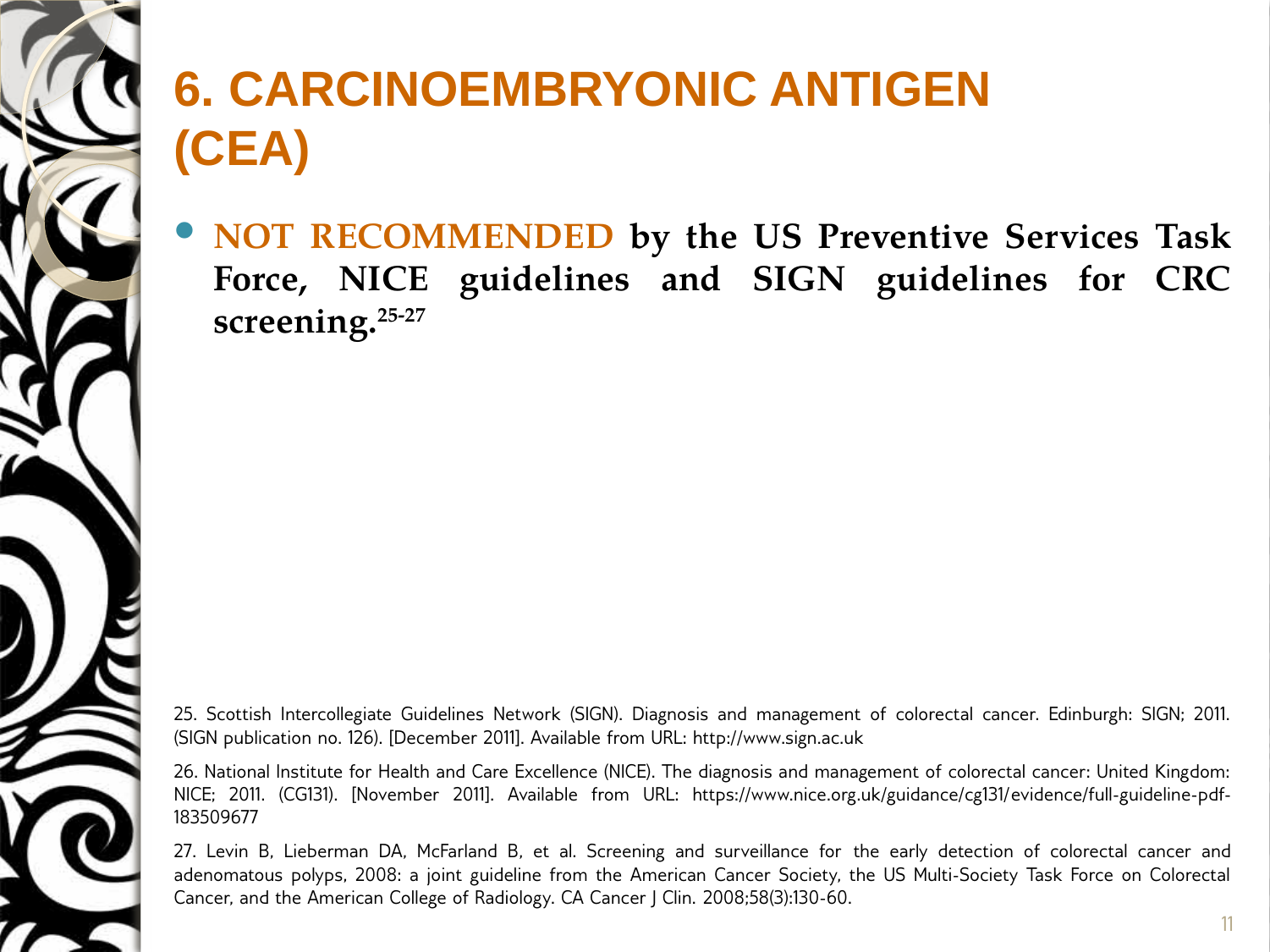

6. CARCINOEMBRYONIC ANTIGEN (CEA)
NOT RECOMMENDED by the US Preventive Services Task Force, NICE guidelines and SIGN guidelines for CRC screening.25-27

25. Scottish Intercollegiate Guidelines Network (SIGN). Diagnosis and management of colorectal cancer. Edinburgh: SIGN; 2011. (SIGN publication no. 126). [December 2011]. Available from URL: http://www.sign.ac.uk
26. National Institute for Health and Care Excellence (NICE). The diagnosis and management of colorectal cancer: United Kingdom: NICE; 2011. (CG131). [November 2011]. Available from URL: https://www.nice.org.uk/guidance/cg131/evidence/full-guideline-pdf-183509677
27. Levin B, Lieberman DA, McFarland B, et al. Screening and surveillance for the early detection of colorectal cancer and adenomatous polyps, 2008: a joint guideline from the American Cancer Society, the US Multi-Society Task Force on Colorectal Cancer, and the American College of Radiology. CA Cancer J Clin. 2008;58(3):130-60.
11